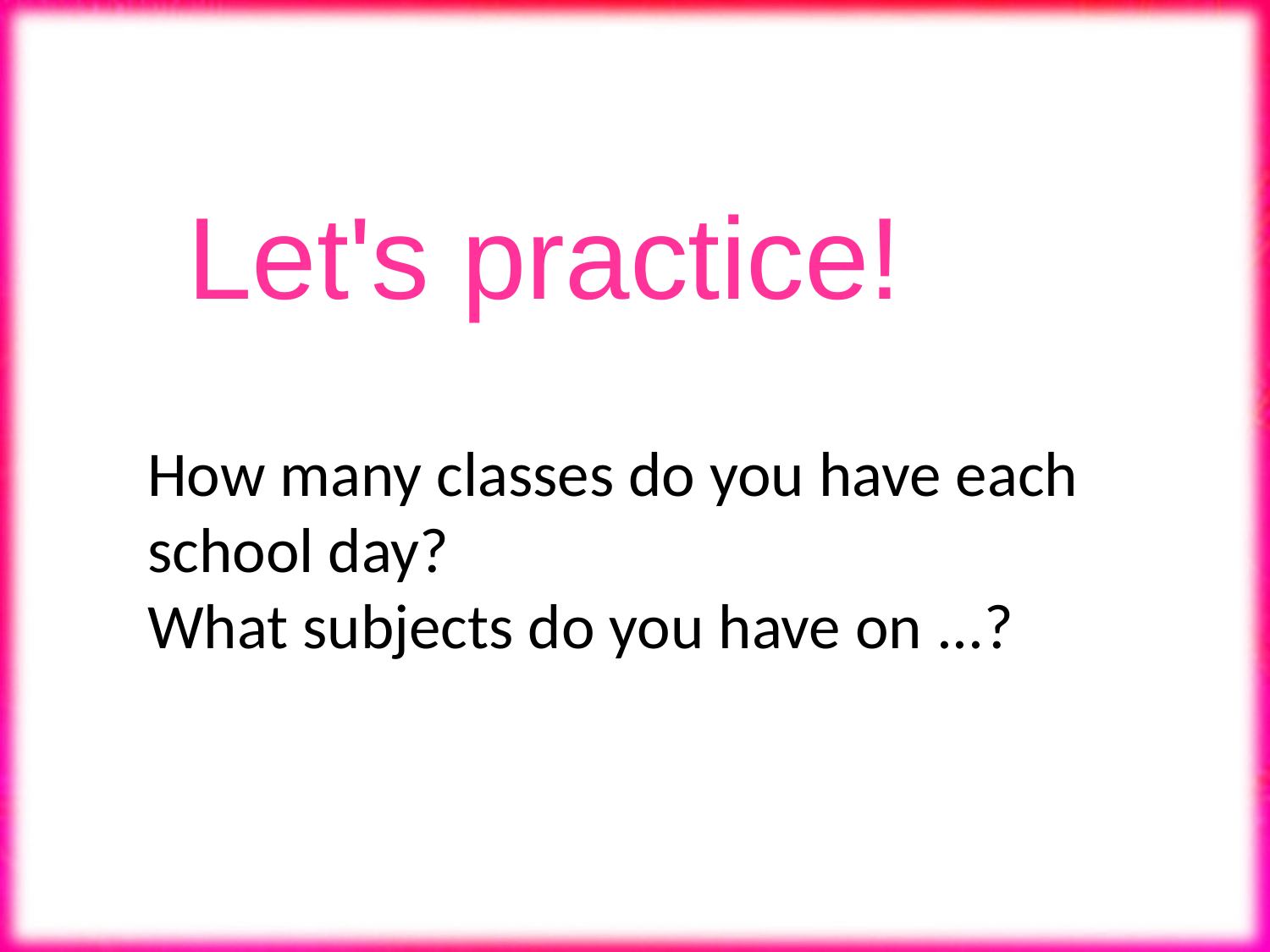

Let's practice!
How many classes do you have each school day?
What subjects do you have on ...?